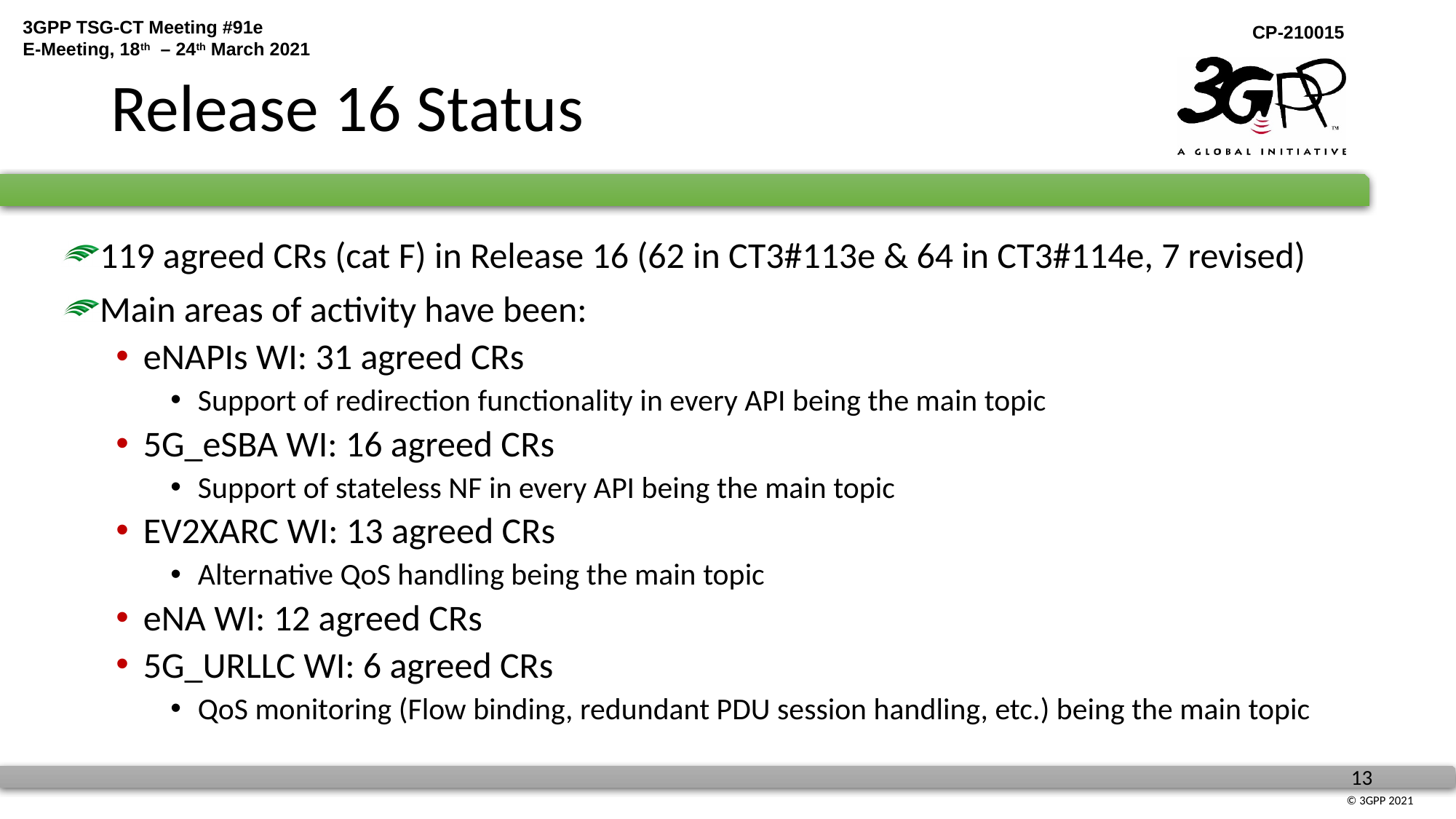

# Release 16 Status
119 agreed CRs (cat F) in Release 16 (62 in CT3#113e & 64 in CT3#114e, 7 revised)
Main areas of activity have been:
eNAPIs WI: 31 agreed CRs
Support of redirection functionality in every API being the main topic
5G_eSBA WI: 16 agreed CRs
Support of stateless NF in every API being the main topic
EV2XARC WI: 13 agreed CRs
Alternative QoS handling being the main topic
eNA WI: 12 agreed CRs
5G_URLLC WI: 6 agreed CRs
QoS monitoring (Flow binding, redundant PDU session handling, etc.) being the main topic